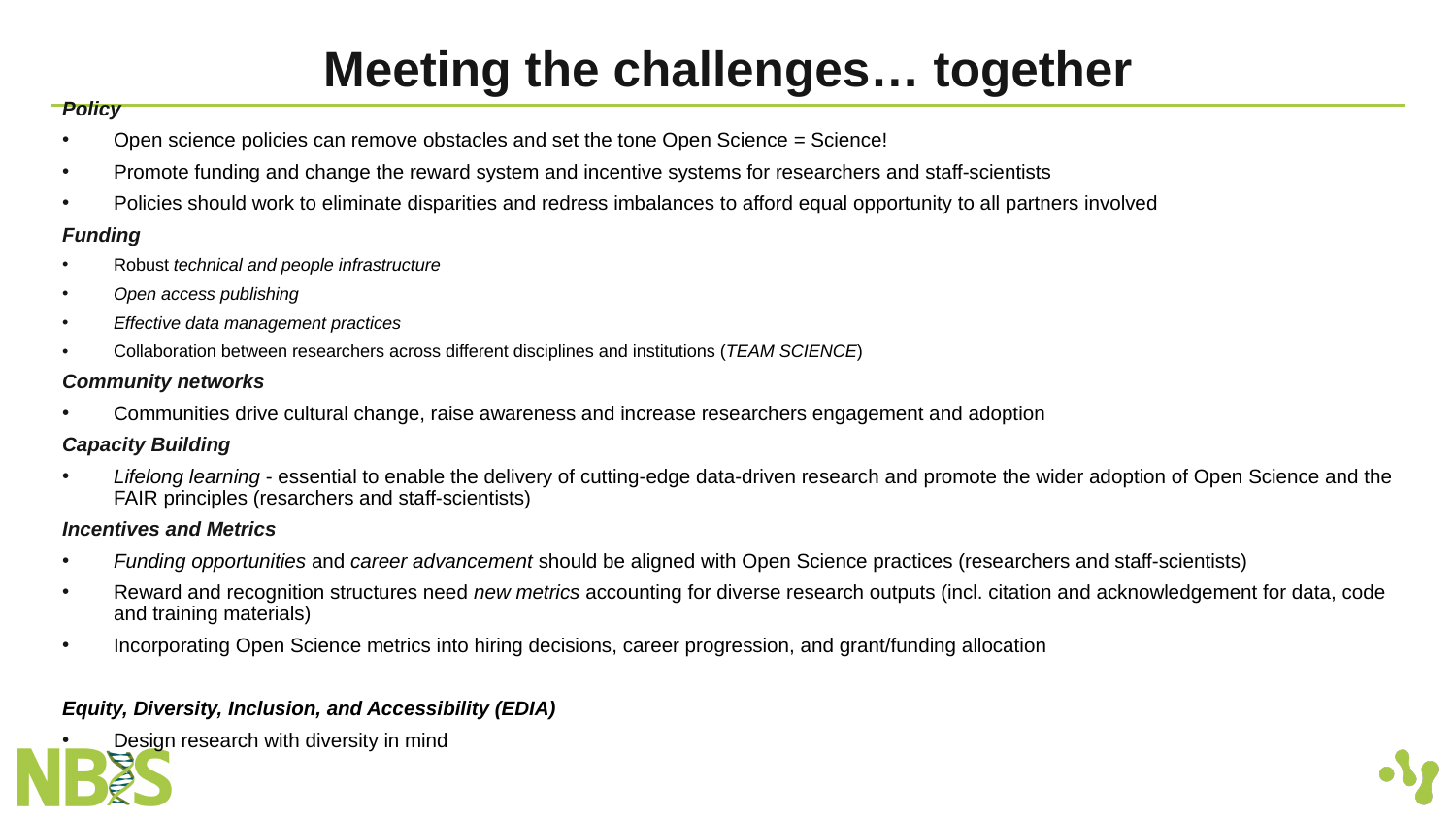

# Meeting the challenges… together
Policy
Open science policies can remove obstacles and set the tone Open Science = Science!
Promote funding and change the reward system and incentive systems for researchers and staff-scientists
Policies should work to eliminate disparities and redress imbalances to afford equal opportunity to all partners involved
Funding
Robust technical and people infrastructure
Open access publishing
Effective data management practices
Collaboration between researchers across different disciplines and institutions (TEAM SCIENCE)
Community networks
Communities drive cultural change, raise awareness and increase researchers engagement and adoption
Capacity Building
Lifelong learning - essential to enable the delivery of cutting-edge data-driven research and promote the wider adoption of Open Science and the FAIR principles (resarchers and staff-scientists)
Incentives and Metrics
Funding opportunities and career advancement should be aligned with Open Science practices (researchers and staff-scientists)
Reward and recognition structures need new metrics accounting for diverse research outputs (incl. citation and acknowledgement for data, code and training materials)
Incorporating Open Science metrics into hiring decisions, career progression, and grant/funding allocation

Equity, Diversity, Inclusion, and Accessibility (EDIA)
Design research with diversity in mind